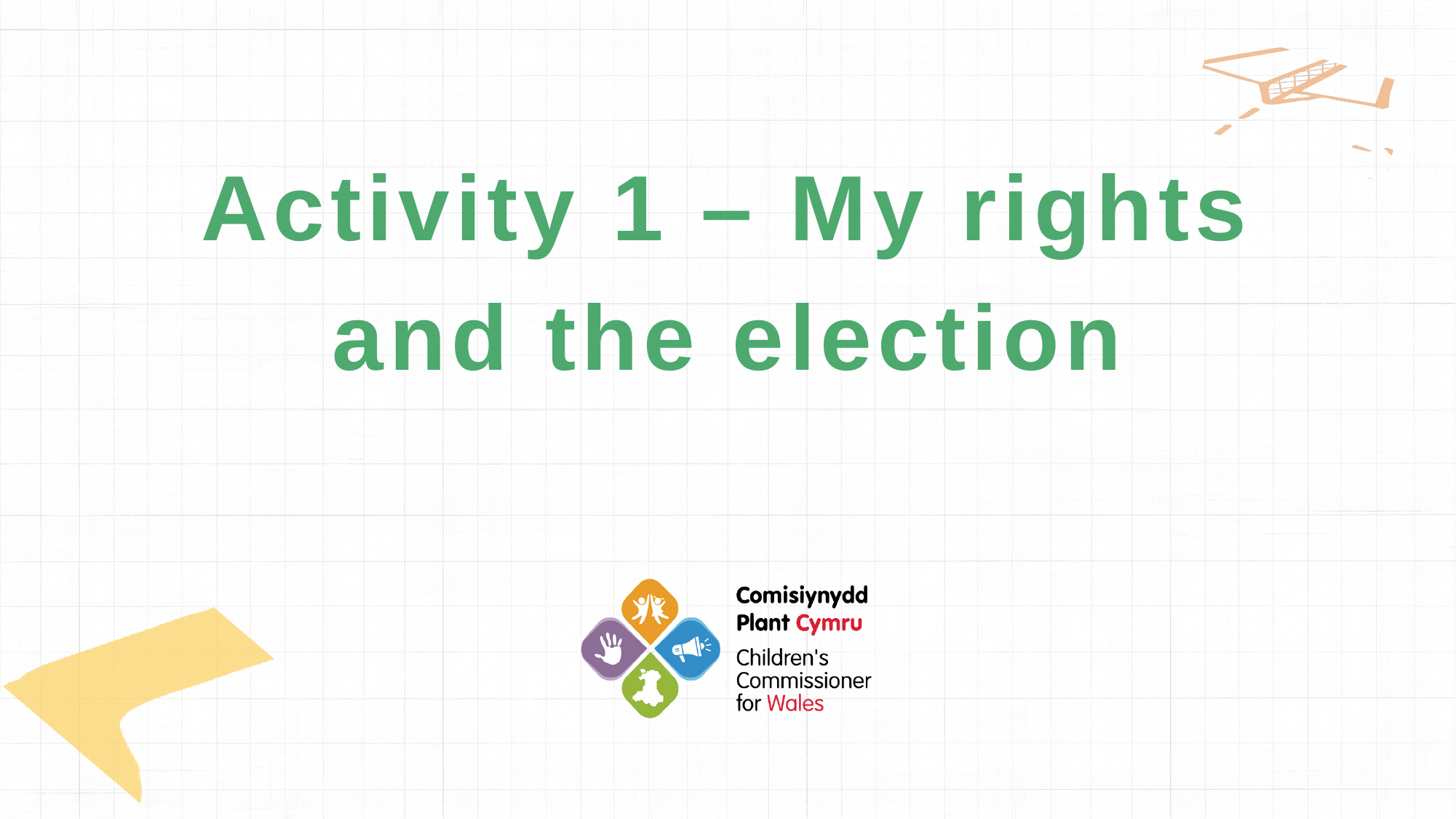

Activity 1 – My rights and the election